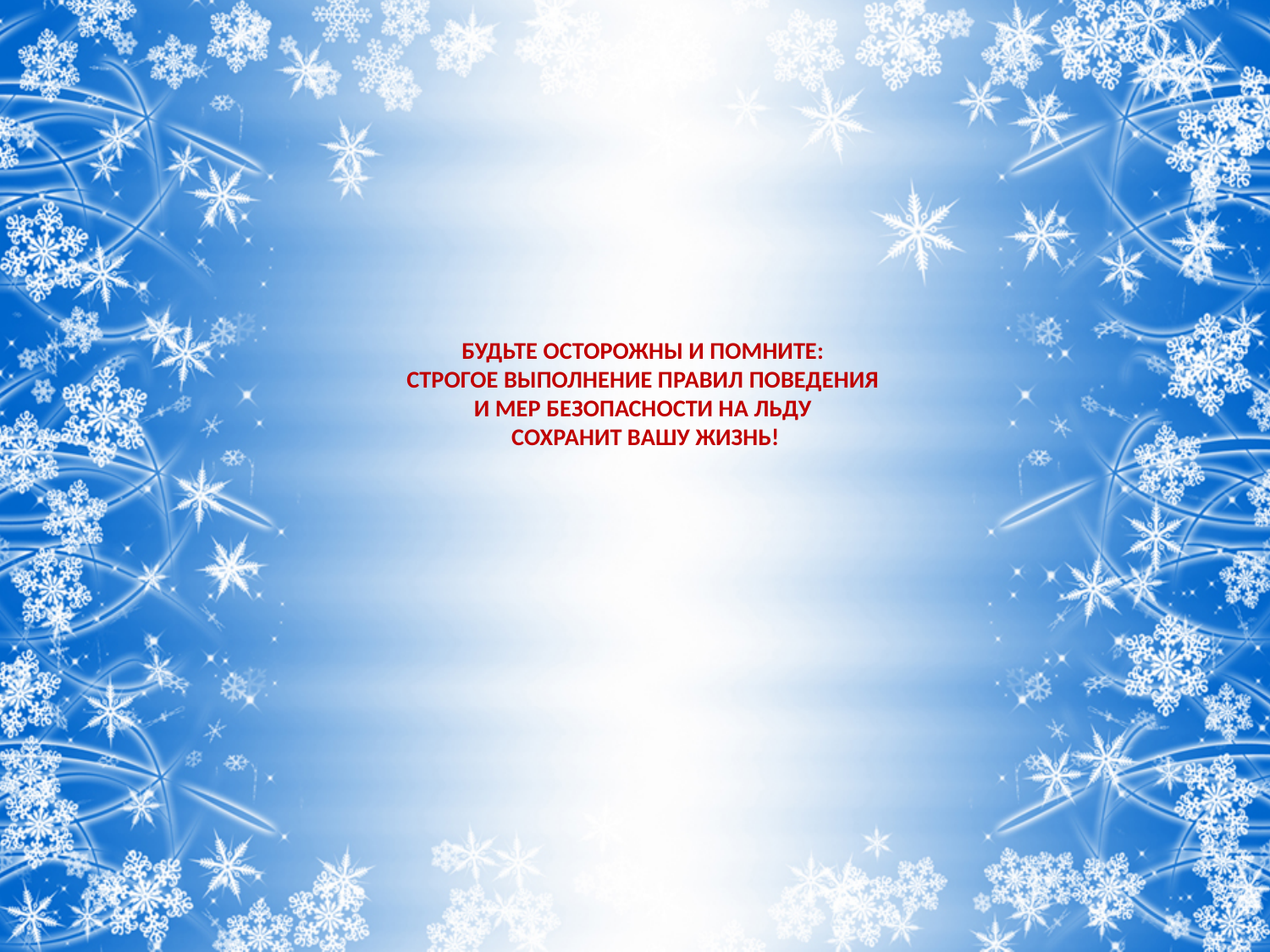

# Будьте осторожны и помните: строгое выполнение правил поведения и мер безопасности на льду сохранит вашу жизнь!